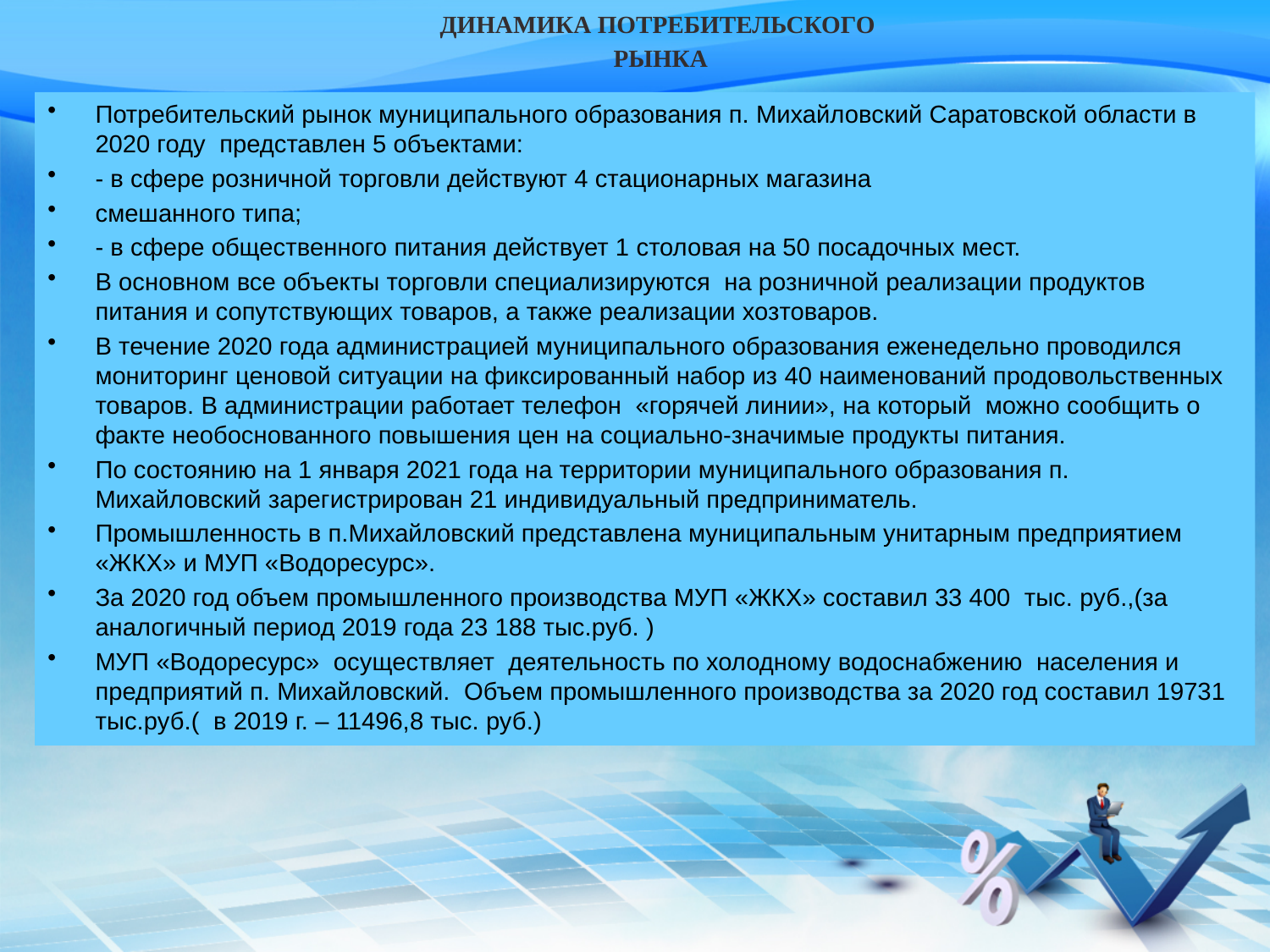

# ДИНАМИКА ПОТРЕБИТЕЛЬСКОГО РЫНКА
Потребительский рынок муниципального образования п. Михайловский Саратовской области в 2020 году  представлен 5 объектами:
- в сфере розничной торговли действуют 4 стационарных магазина
смешанного типа;
- в сфере общественного питания действует 1 столовая на 50 посадочных мест.
В основном все объекты торговли специализируются  на розничной реализации продуктов питания и сопутствующих товаров, а также реализации хозтоваров.
В течение 2020 года администрацией муниципального образования еженедельно проводился мониторинг ценовой ситуации на фиксированный набор из 40 наименований продовольственных товаров. В администрации работает телефон  «горячей линии», на который  можно сообщить о факте необоснованного повышения цен на социально-значимые продукты питания.
По состоянию на 1 января 2021 года на территории муниципального образования п. Михайловский зарегистрирован 21 индивидуальный предприниматель.
Промышленность в п.Михайловский представлена муниципальным унитарным предприятием «ЖКХ» и МУП «Водоресурс».
За 2020 год объем промышленного производства МУП «ЖКХ» составил 33 400  тыс. руб.,(за аналогичный период 2019 года 23 188 тыс.руб. )
МУП «Водоресурс»  осуществляет  деятельность по холодному водоснабжению  населения и предприятий п. Михайловский.  Объем промышленного производства за 2020 год составил 19731 тыс.руб.(  в 2019 г. – 11496,8 тыс. руб.)